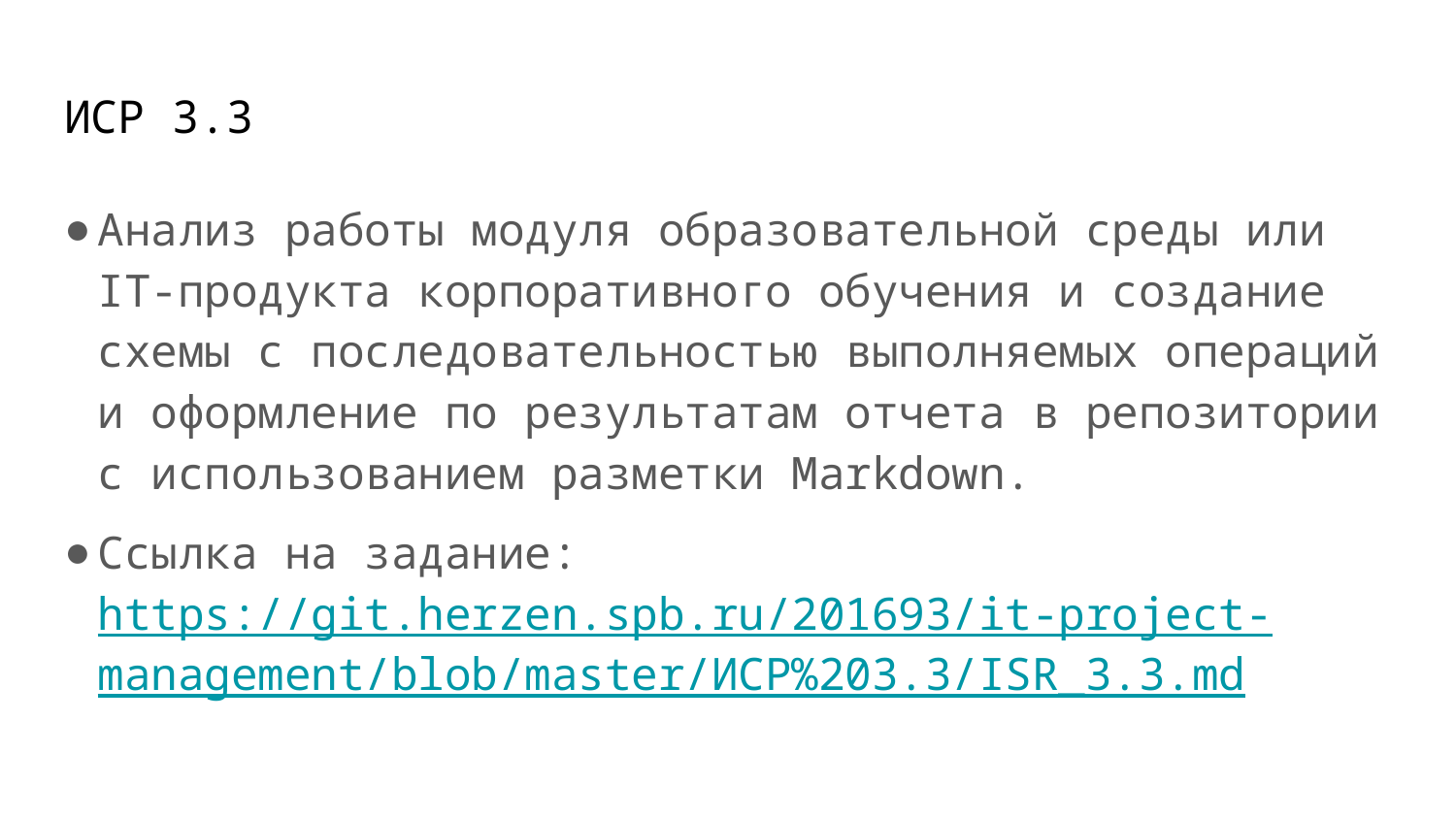

# ИСР 3.3
Анализ работы модуля образовательной среды или IT-продукта корпоративного обучения и создание схемы с последовательностью выполняемых операций и оформление по результатам отчета в репозитории с использованием разметки Markdown.
Ссылка на задание: https://git.herzen.spb.ru/201693/it-project-management/blob/master/ИСР%203.3/ISR_3.3.md